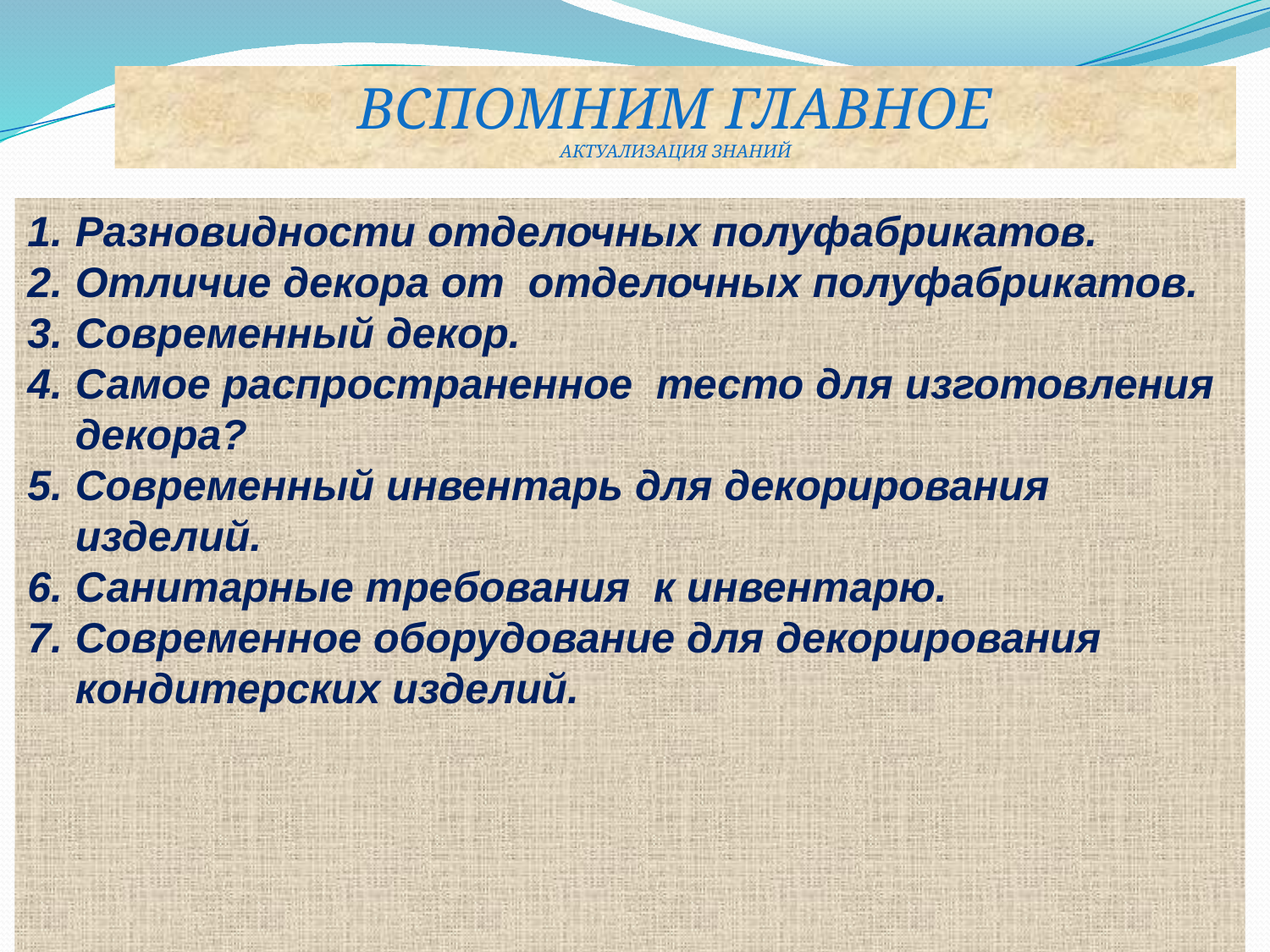

ВСПОМНИМ ГЛАВНОЕ
Актуализация знаний
Разновидности отделочных полуфабрикатов.
Отличие декора от  отделочных полуфабрикатов.
Современный декор.
Самое распространенное  тесто для изготовления декора?
Современный инвентарь для декорирования изделий.
Санитарные требования  к инвентарю.
Современное оборудование для декорирования кондитерских изделий.